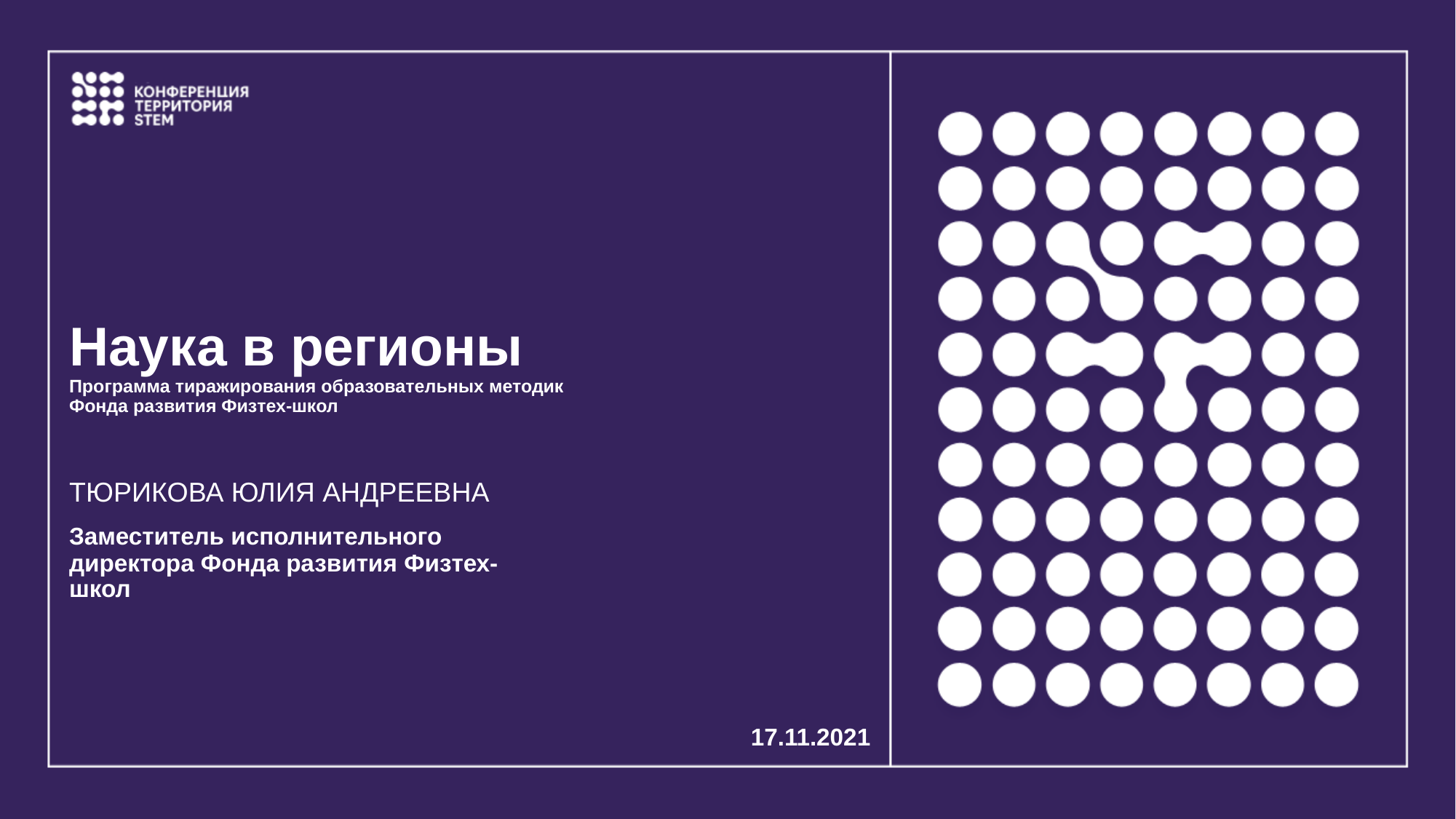

# Наука в регионы Программа тиражирования образовательных методик Фонда развития Физтех-школ
ТЮРИКОВА ЮЛИЯ АНДРЕЕВНА
Заместитель исполнительного директора Фонда развития Физтех-школ
17.11.2021